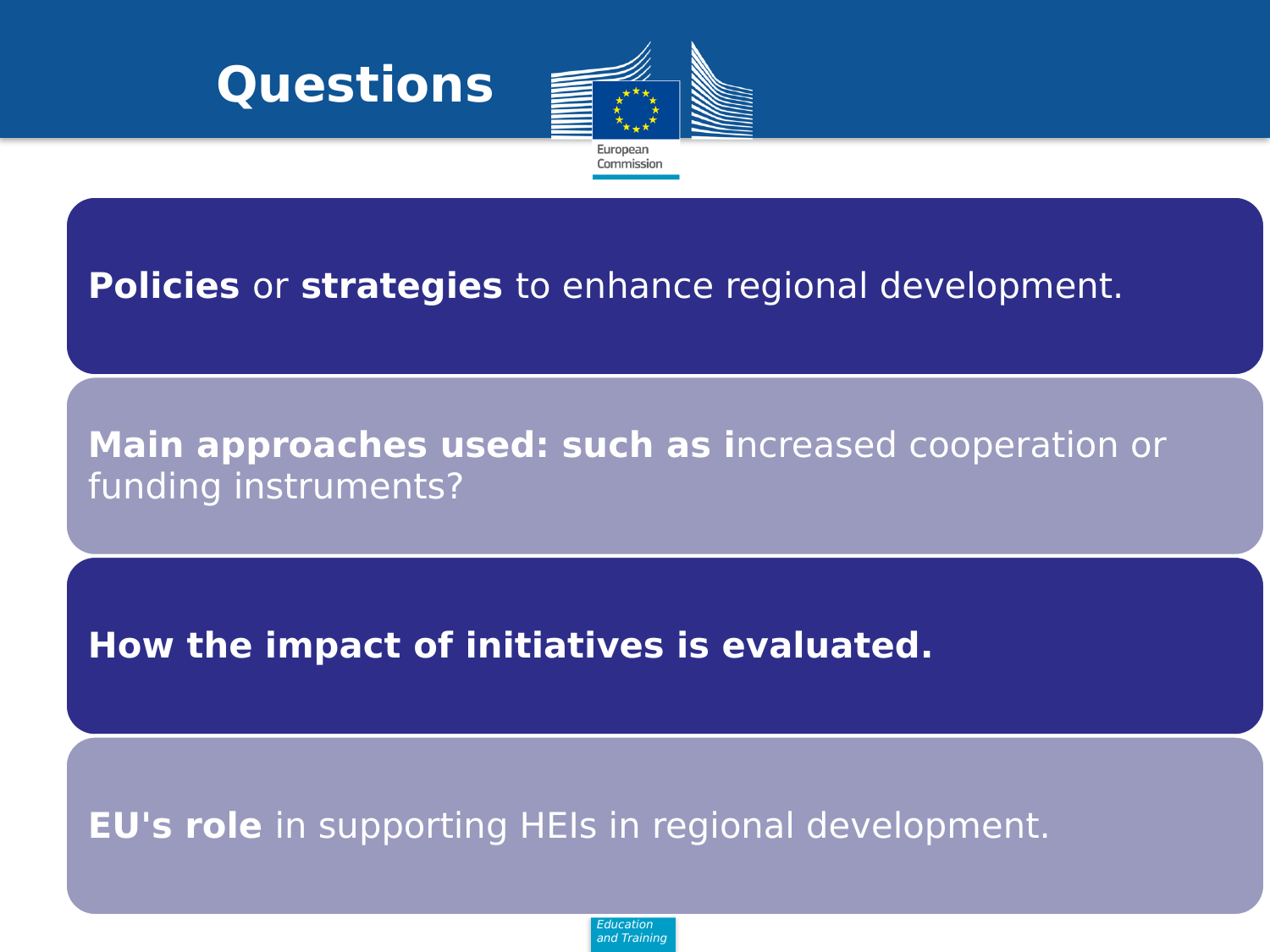

Questions
Policies or strategies to enhance regional development.
Main approaches used: such as increased cooperation or funding instruments?
How the impact of initiatives is evaluated.
EU's role in supporting HEIs in regional development.
17